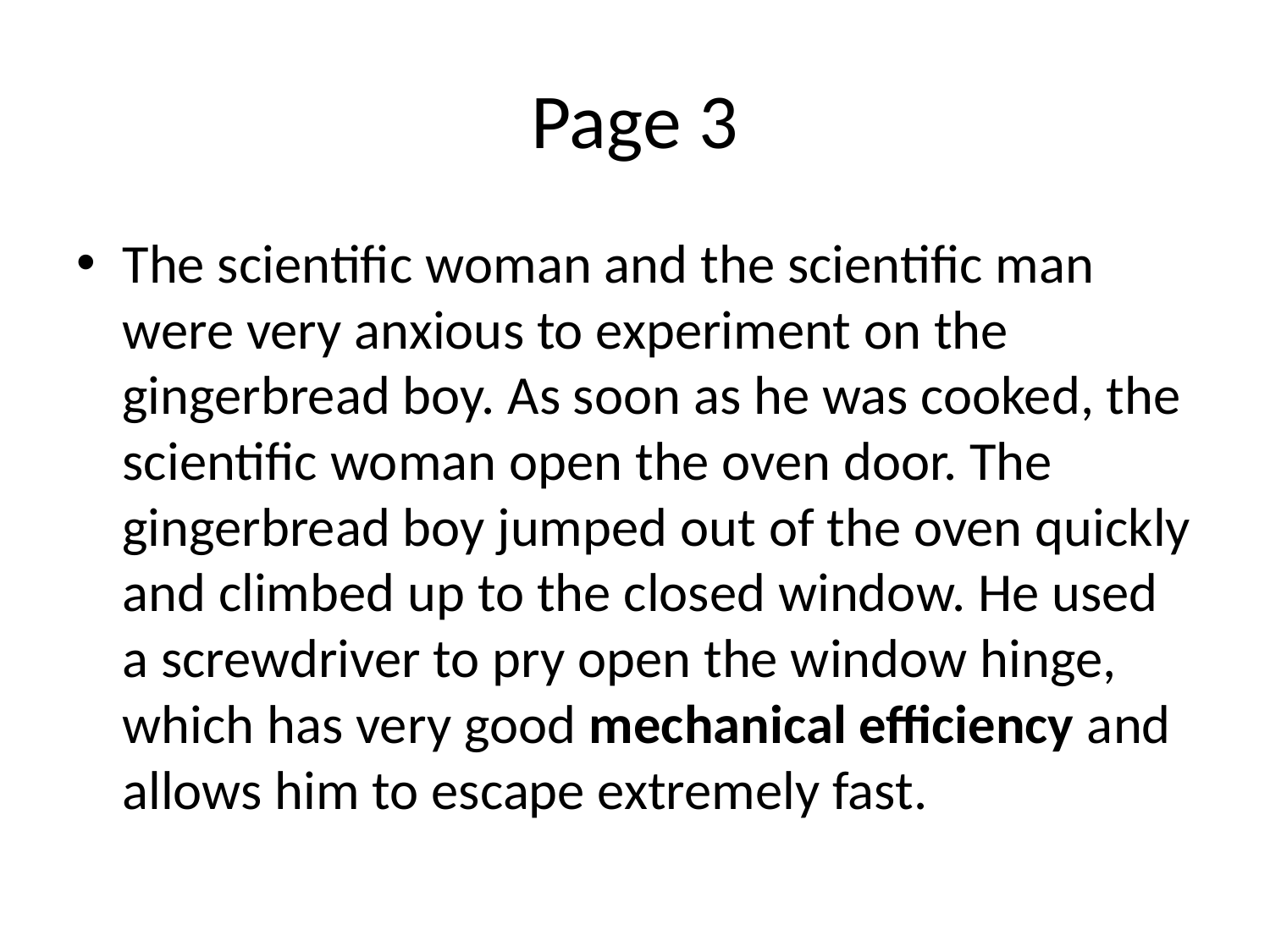

# Page 3
The scientific woman and the scientific man were very anxious to experiment on the gingerbread boy. As soon as he was cooked, the scientific woman open the oven door. The gingerbread boy jumped out of the oven quickly and climbed up to the closed window. He used a screwdriver to pry open the window hinge, which has very good mechanical efficiency and allows him to escape extremely fast.